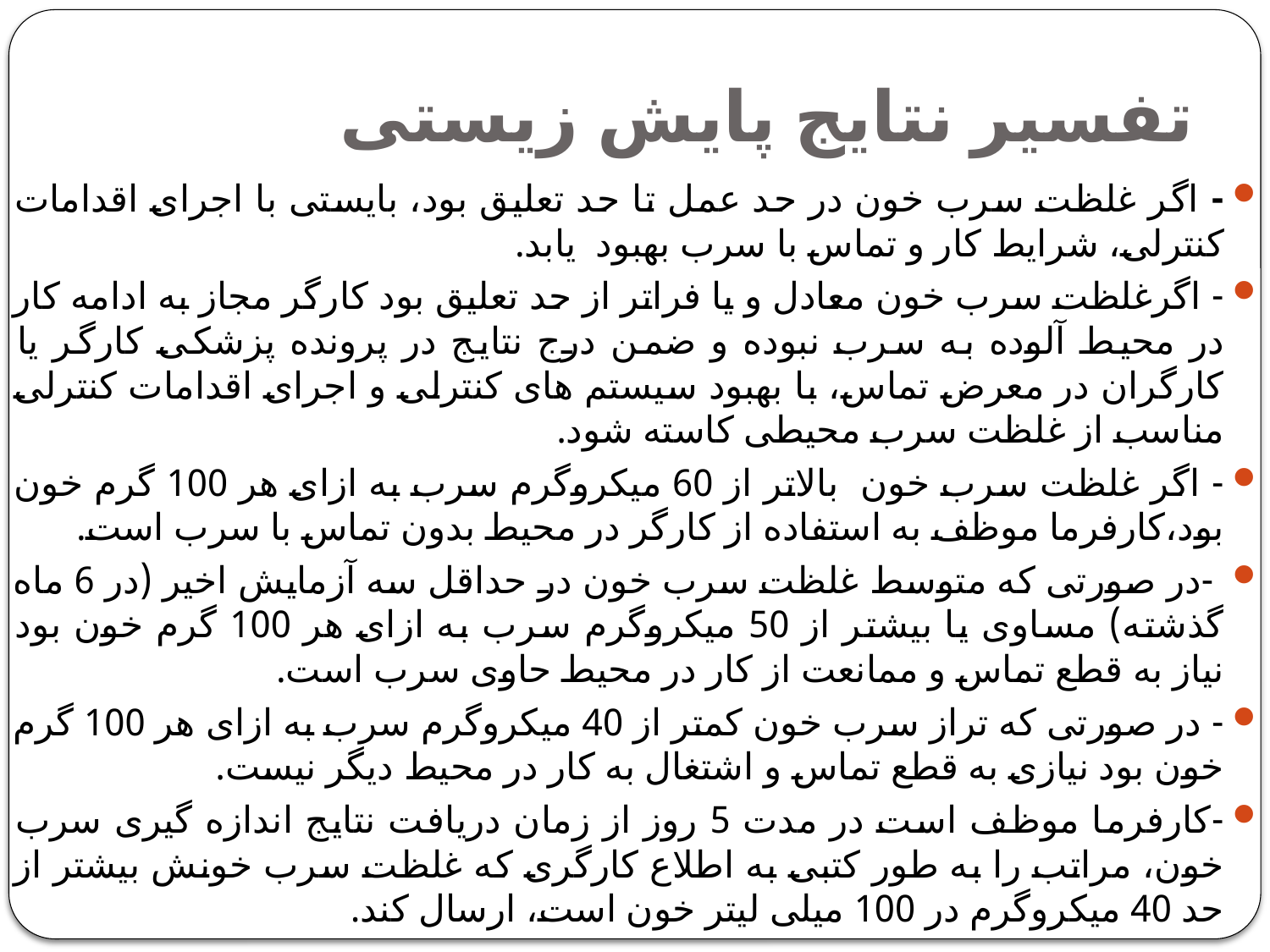

# تفسیر نتایج پایش زیستی
- اگر غلظت سرب خون در حد عمل تا حد تعلیق بود، بایستی با اجرای اقدامات کنترلی، شرایط کار و تماس با سرب بهبود  یابد.
- اگرغلظت سرب خون معادل و یا فراتر از حد تعلیق بود کارگر مجاز به ادامه کار در محیط آلوده به سرب نبوده و ضمن درج نتایج در پرونده پزشکی کارگر یا کارگران در معرض تماس، با بهبود سیستم های کنترلی و اجرای اقدامات کنترلی مناسب از غلظت سرب محیطی کاسته شود.
- اگر غلظت سرب خون  بالاتر از 60 میکروگرم سرب به ازای هر 100 گرم خون بود،کارفرما موظف به استفاده از کارگر در محیط بدون تماس با سرب است.
 -در صورتی که متوسط غلظت سرب خون در حداقل سه آزمایش اخیر (در 6 ماه گذشته) مساوی یا بیشتر از 50 میکروگرم سرب به ازای هر 100 گرم خون بود نیاز به قطع تماس و ممانعت از کار در محیط حاوی سرب است.
- در صورتی که تراز سرب خون کمتر از 40 میکروگرم سرب به ازای هر 100 گرم خون بود نیازی به قطع تماس و اشتغال به کار در محیط دیگر نیست.
-کارفرما موظف است در مدت 5 روز از زمان دریافت نتایج اندازه گیری سرب خون، مراتب را به طور کتبی به اطلاع کارگری که غلظت سرب خونش بیشتر از حد 40 میکروگرم در 100 میلی لیتر خون است، ارسال کند.